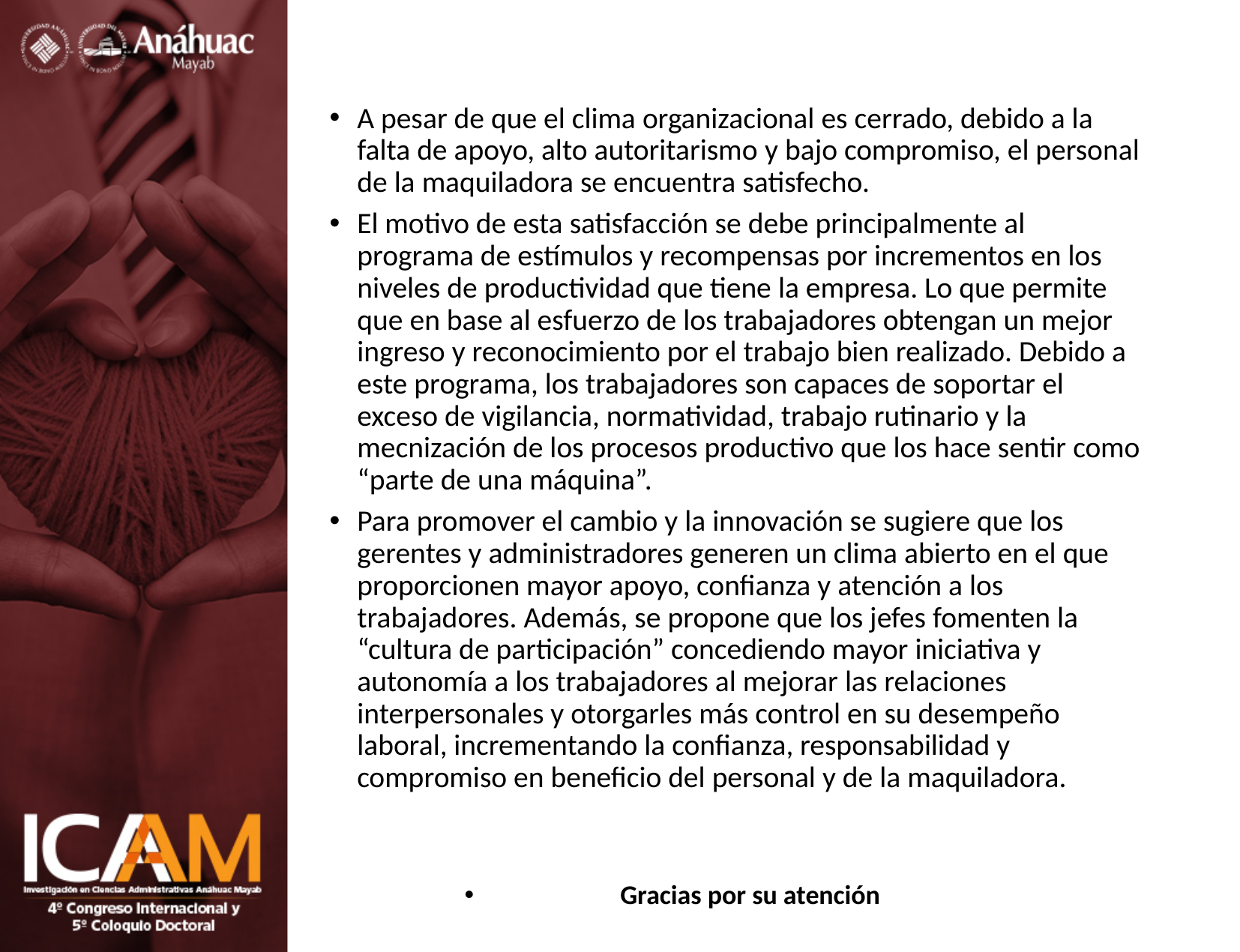

A pesar de que el clima organizacional es cerrado, debido a la falta de apoyo, alto autoritarismo y bajo compromiso, el personal de la maquiladora se encuentra satisfecho.
El motivo de esta satisfacción se debe principalmente al programa de estímulos y recompensas por incrementos en los niveles de productividad que tiene la empresa. Lo que permite que en base al esfuerzo de los trabajadores obtengan un mejor ingreso y reconocimiento por el trabajo bien realizado. Debido a este programa, los trabajadores son capaces de soportar el exceso de vigilancia, normatividad, trabajo rutinario y la mecnización de los procesos productivo que los hace sentir como “parte de una máquina”.
Para promover el cambio y la innovación se sugiere que los gerentes y administradores generen un clima abierto en el que proporcionen mayor apoyo, confianza y atención a los trabajadores. Además, se propone que los jefes fomenten la “cultura de participación” concediendo mayor iniciativa y autonomía a los trabajadores al mejorar las relaciones interpersonales y otorgarles más control en su desempeño laboral, incrementando la confianza, responsabilidad y compromiso en beneficio del personal y de la maquiladora.

Gracias por su atención